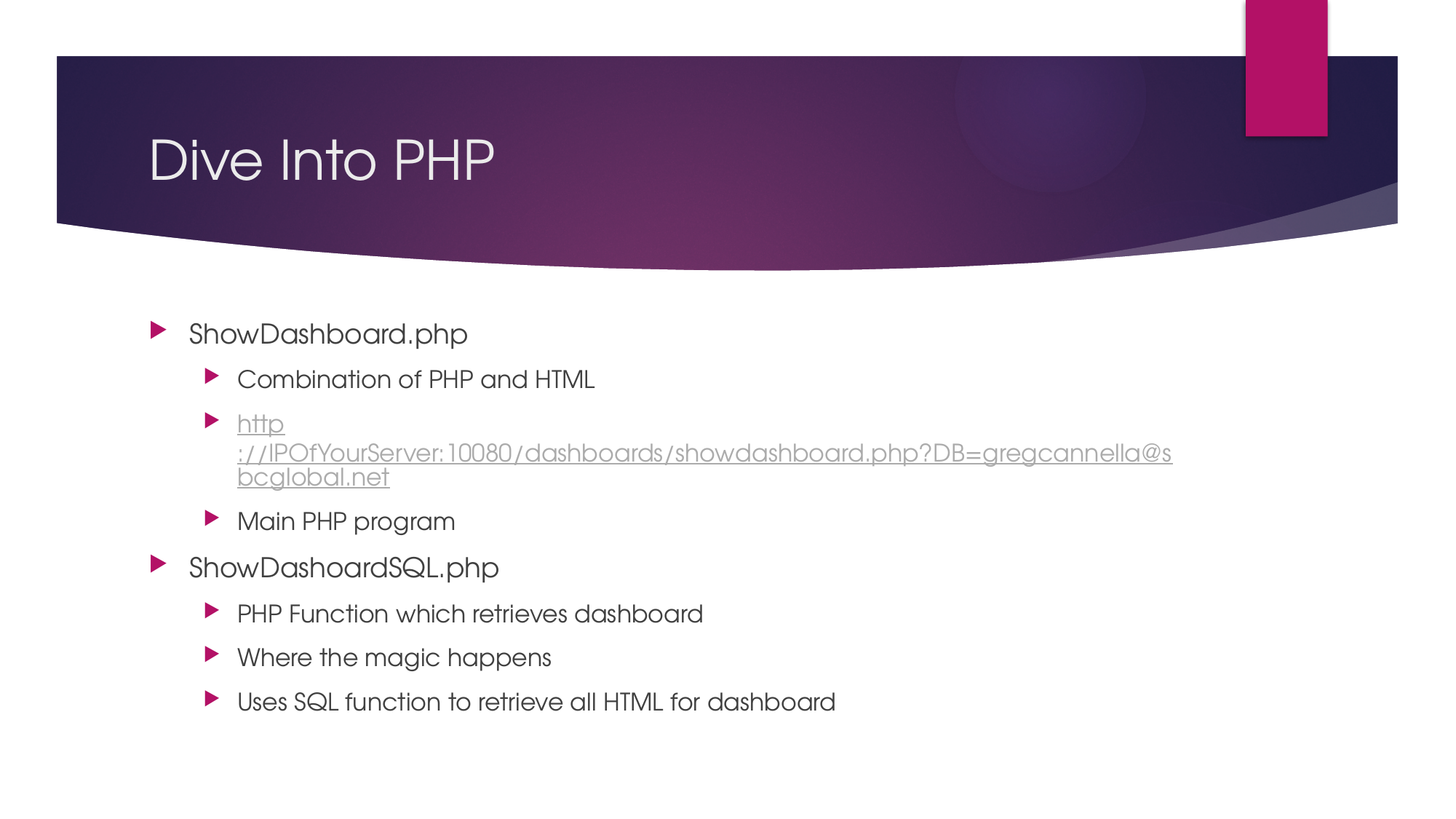

# Dive Into PHP
ShowDashboard.php
Combination of PHP and HTML
http://IPOfYourServer:10080/dashboards/showdashboard.php?DB=gregcannella@sbcglobal.net
Main PHP program
ShowDashoardSQL.php
PHP Function which retrieves dashboard
Where the magic happens
Uses SQL function to retrieve all HTML for dashboard